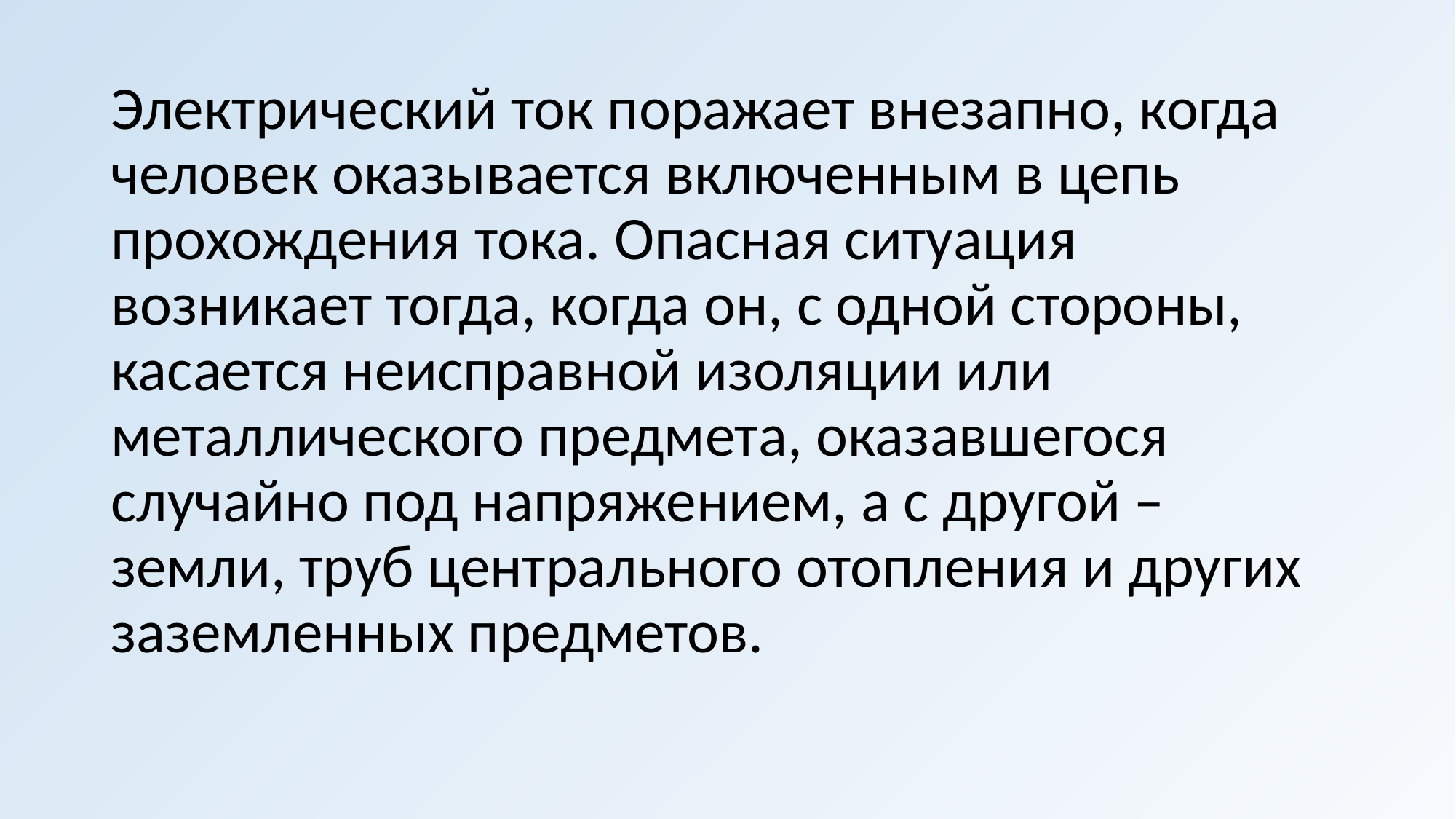

Электрический ток поражает внезапно, когда человек оказывается включенным в цепь прохождения тока. Опасная ситуация возникает тогда, когда он, с одной стороны, касается неисправной изоляции или металлического предмета, оказавшегося случайно под напряжением, а с другой – земли, труб центрального отопления и других заземленных предметов.